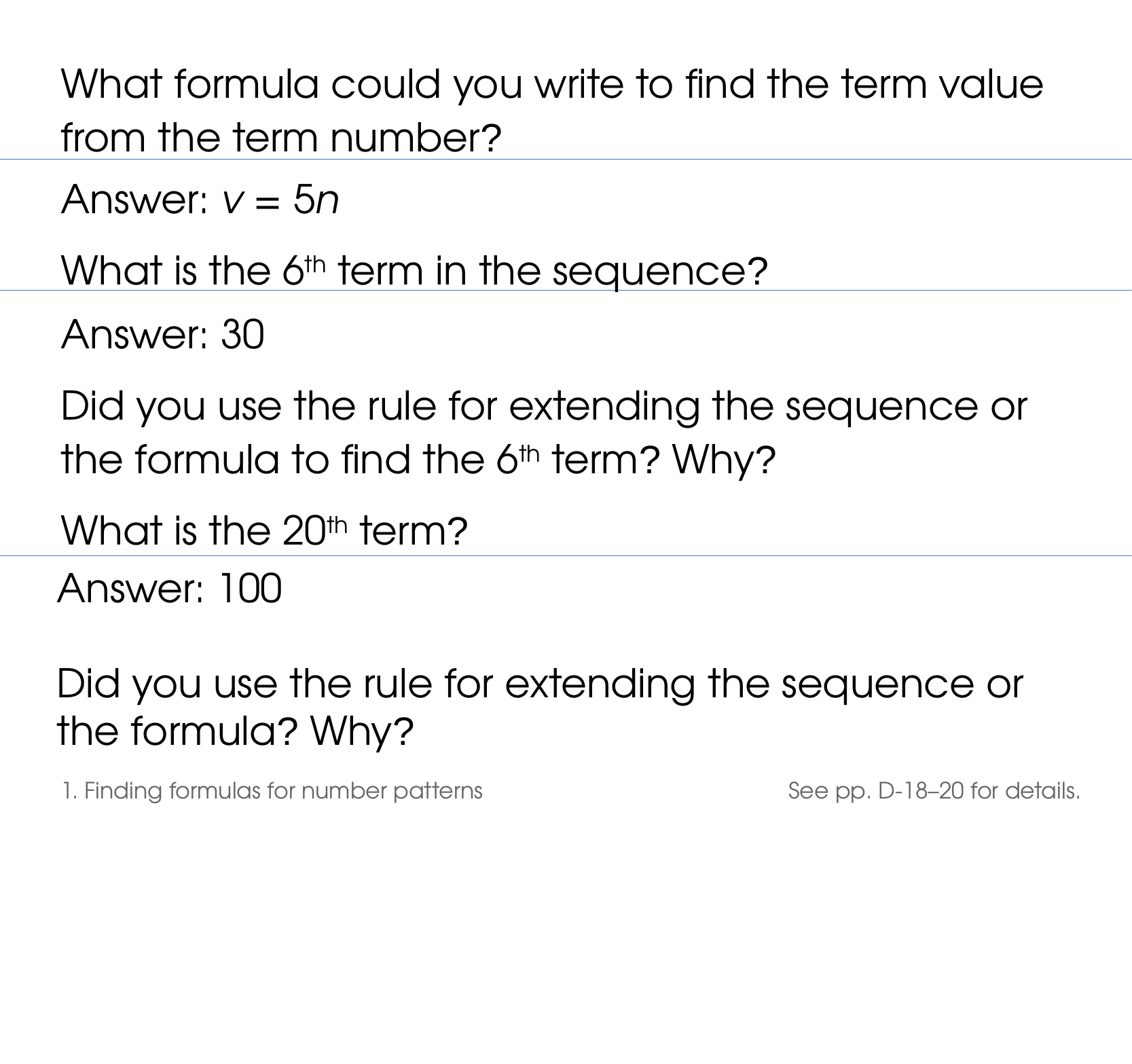

What formula could you write to find the term value from the term number?
Answer: v = 5n
What is the 6th term in the sequence?
Answer: 30
Did you use the rule for extending the sequence or the formula to find the 6th term? Why?
What is the 20th term?
Answer: 100
Did you use the rule for extending the sequence or the formula? Why?
1. Finding formulas for number patterns
See pp. D-18–20 for details.